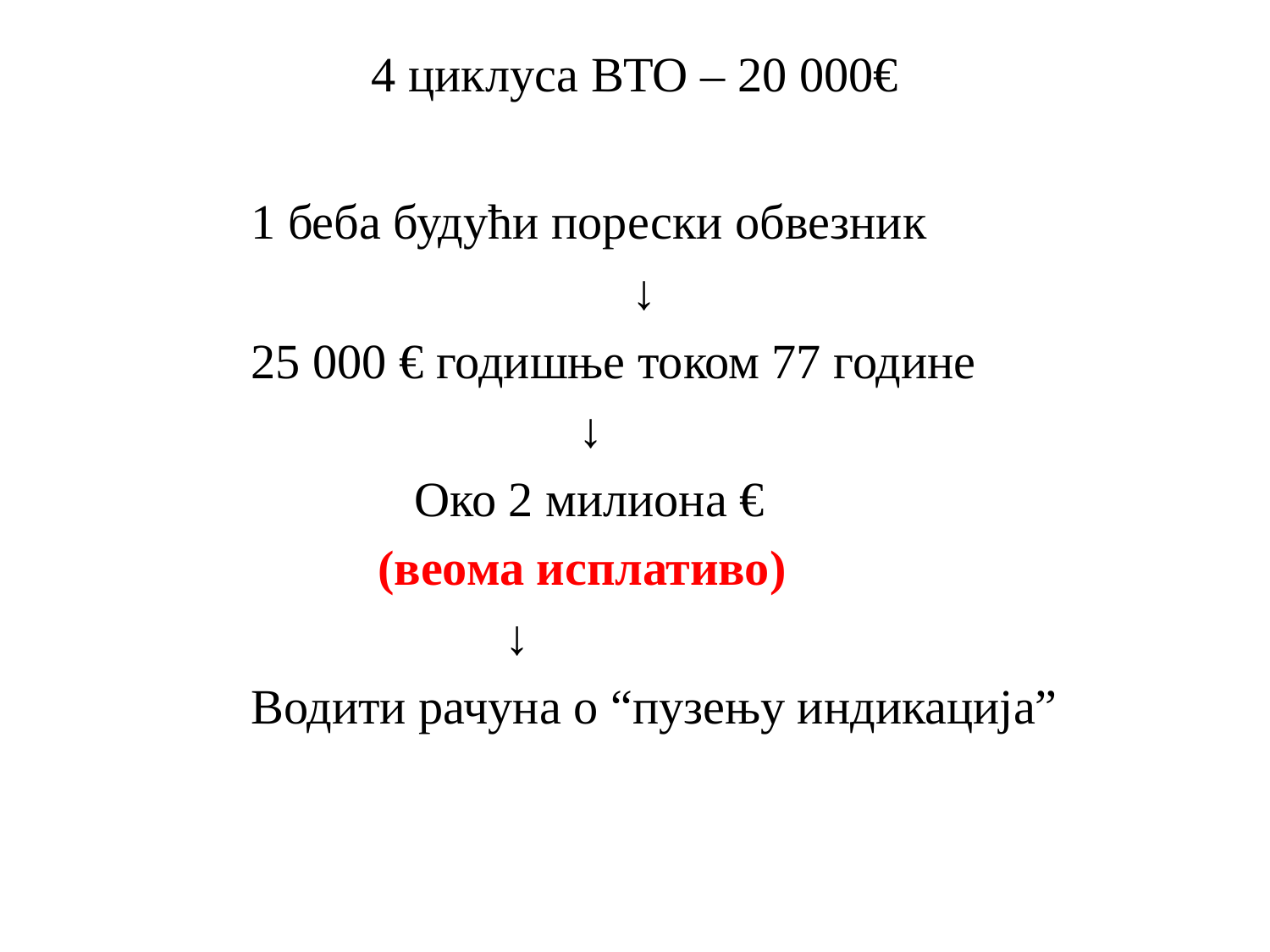

# 4 циклуса ВТО – 20 000€
		1 беба будући порески обвезник
					↓
		25 000 € годишње током 77 године
				      ↓
			   Око 2 милиона €
			(веома исплативо)
				↓
		Водити рачуна о “пузењу индикација”